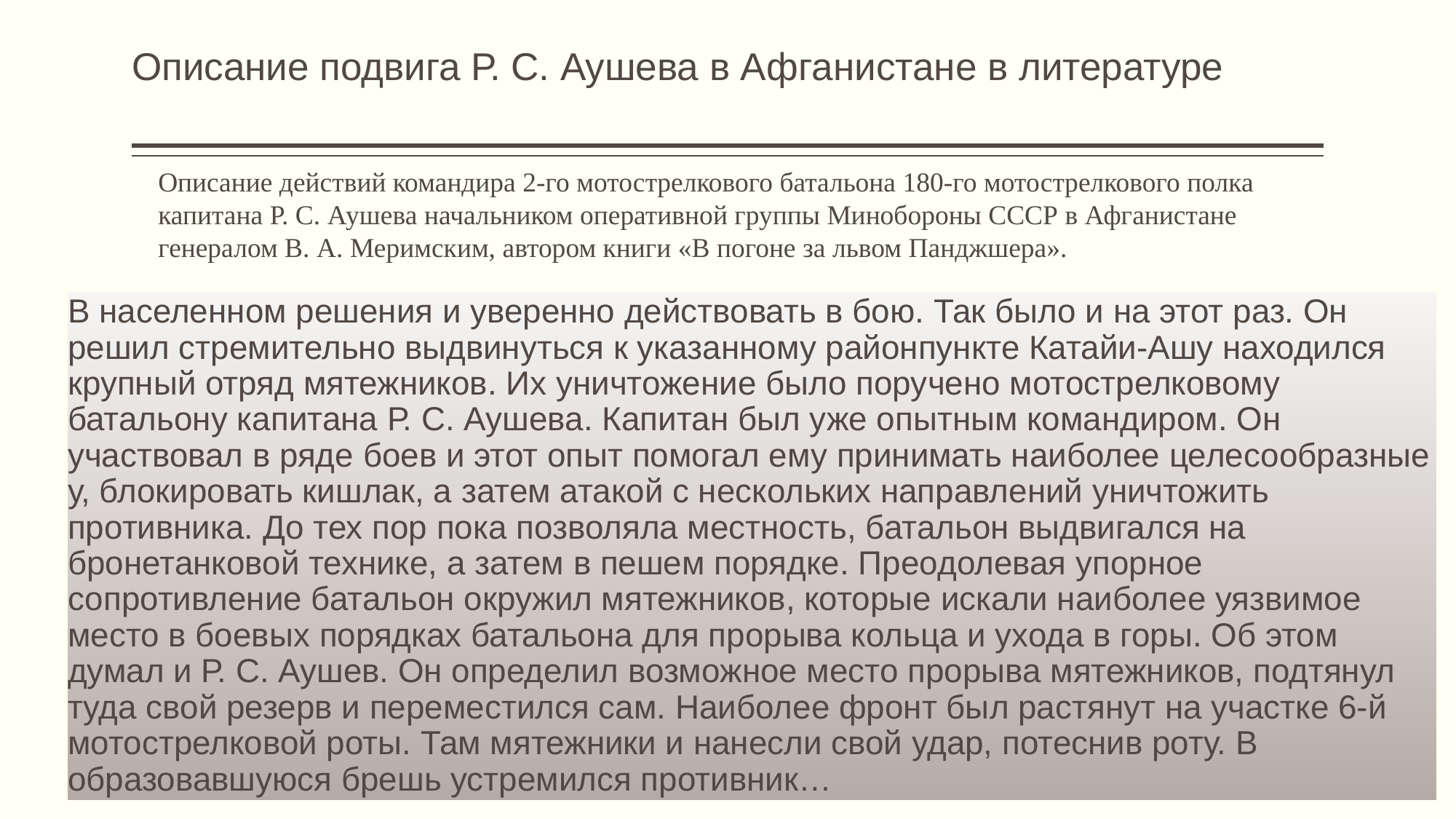

# Описание подвига Р. С. Аушева в Афганистане в литературе
Описание действий командира 2-го мотострелкового батальона 180-го мотострелкового полка капитана Р. С. Аушева начальником оперативной группы Минобороны СССР в Афганистане генералом В. А. Меримским, автором книги «В погоне за львом Панджшера».

В населенном решения и уверенно действовать в бою. Так было и на этот раз. Он решил стремительно выдвинуться к указанному районпункте Катайи-Ашу находился крупный отряд мятежников. Их уничтожение было поручено мотострелковому батальону капитана Р. С. Аушева. Капитан был уже опытным командиром. Он участвовал в ряде боев и этот опыт помогал ему принимать наиболее целесообразные у, блокировать кишлак, а затем атакой с нескольких направлений уничтожить противника. До тех пор пока позволяла местность, батальон выдвигался на бронетанковой технике, а затем в пешем порядке. Преодолевая упорное сопротивление батальон окружил мятежников, которые искали наиболее уязвимое место в боевых порядках батальона для прорыва кольца и ухода в горы. Об этом думал и Р. С. Аушев. Он определил возможное место прорыва мятежников, подтянул туда свой резерв и переместился сам. Наиболее фронт был растянут на участке 6-й мотострелковой роты. Там мятежники и нанесли свой удар, потеснив роту. В образовавшуюся брешь устремился противник…